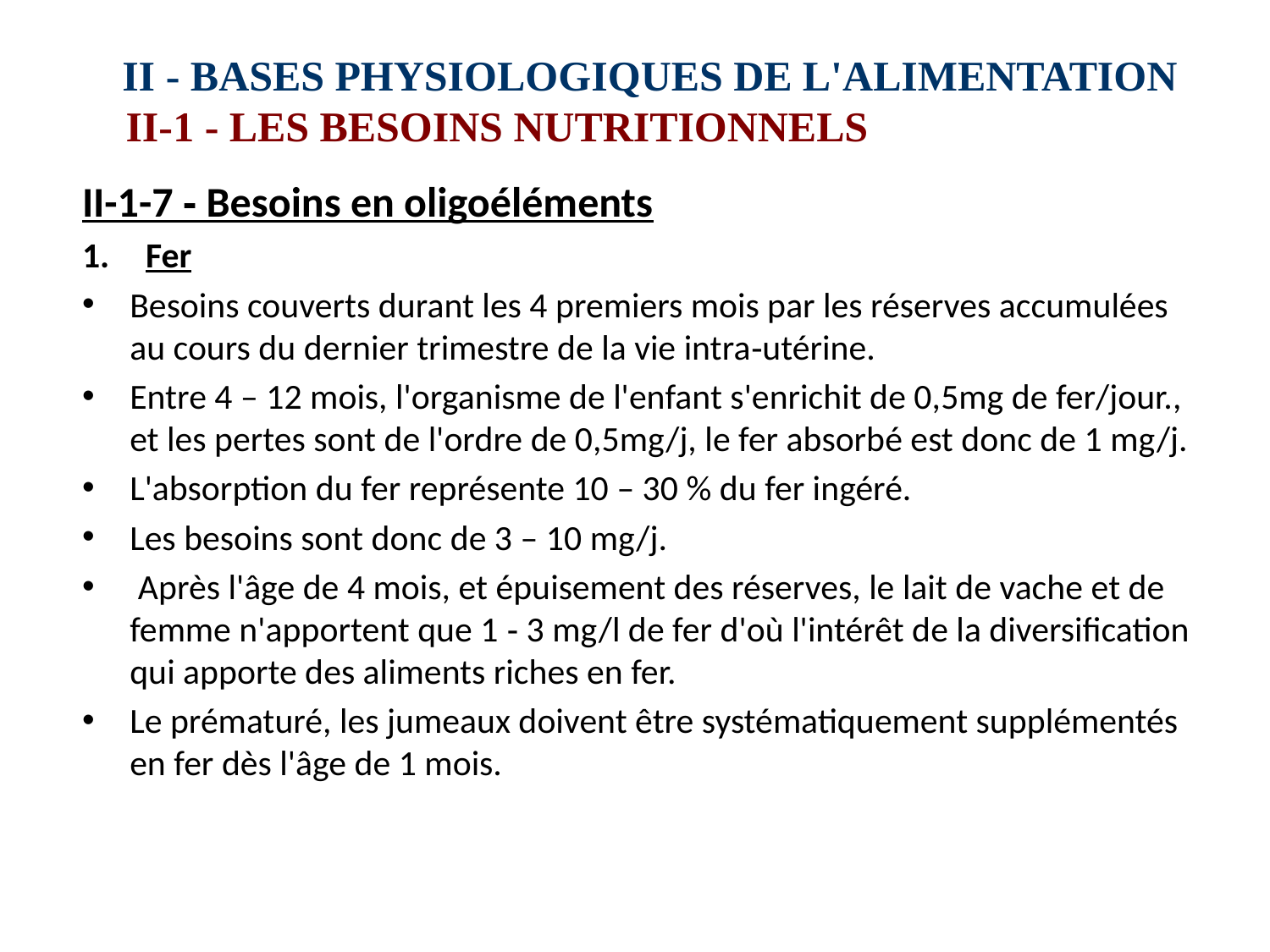

# II ‑ BASES PHYSIOLOGIQUES DE L'ALIMENTATION II-1 ‑ LES BESOINS NUTRITIONNELS
II-1-7 ‑ Besoins en oligoéléments
Fer
Besoins couverts durant les 4 premiers mois par les réserves accumulées au cours du dernier trimestre de la vie intra‑utérine.
Entre 4 – 12 mois, l'organisme de l'enfant s'enrichit de 0,5mg de fer/jour., et les pertes sont de l'ordre de 0,5mg/j, le fer absorbé est donc de 1 mg/j.
L'absorption du fer représente 10 – 30 % du fer ingéré.
Les besoins sont donc de 3 – 10 mg/j.
 Après l'âge de 4 mois, et épuisement des réserves, le lait de vache et de femme n'apportent que 1 ‑ 3 mg/l de fer d'où l'intérêt de la diversification qui apporte des aliments riches en fer.
Le prématuré, les jumeaux doivent être systématiquement supplémentés en fer dès l'âge de 1 mois.